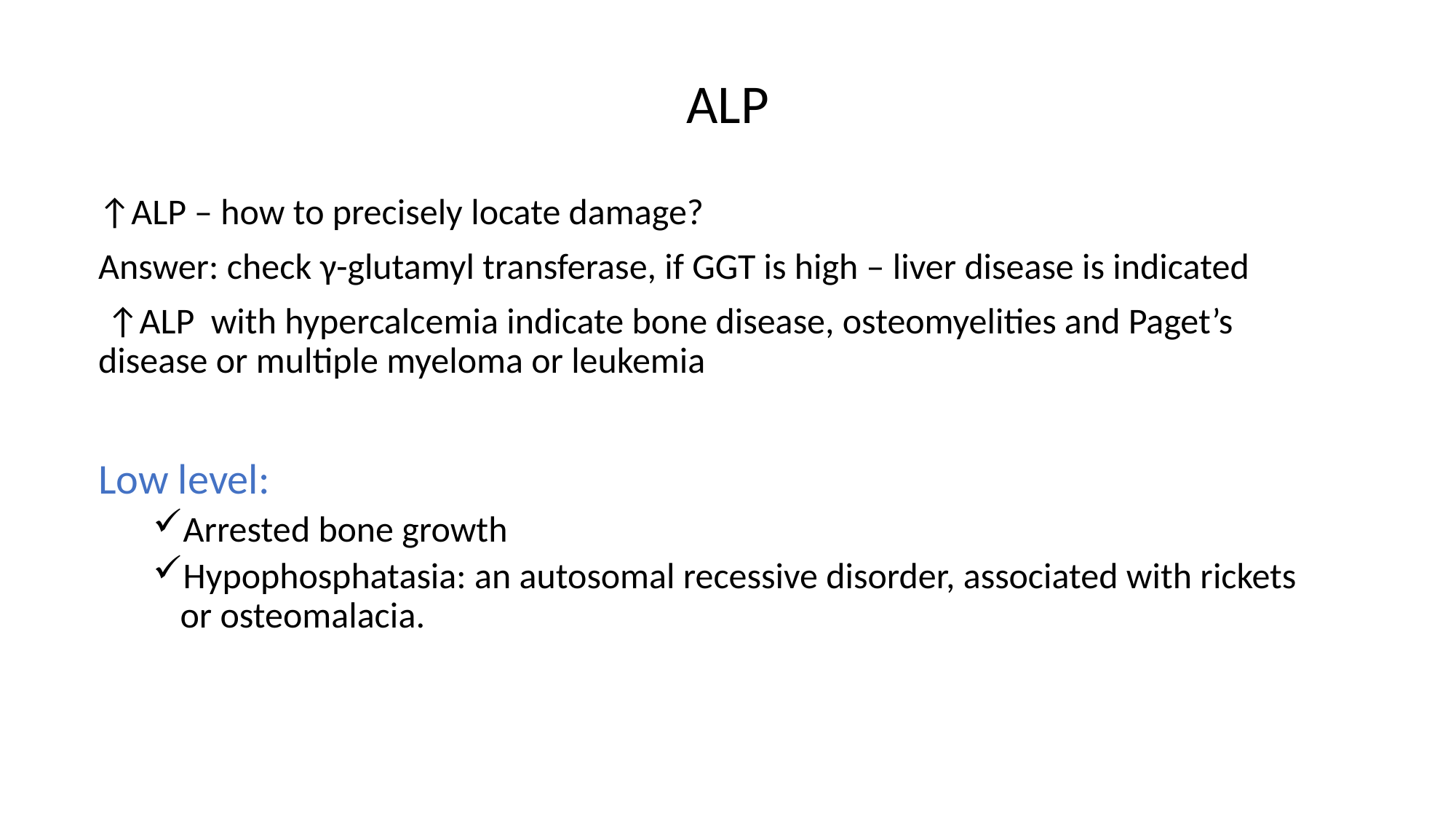

# ALP
↑ALP – how to precisely locate damage?
Answer: check γ-glutamyl transferase, if GGT is high – liver disease is indicated
 ↑ALP  with hypercalcemia indicate bone disease, osteomyelities and Paget’s disease or multiple myeloma or leukemia

Low level:
Arrested bone growth
Hypophosphatasia: an autosomal recessive disorder, associated with rickets or osteomalacia.